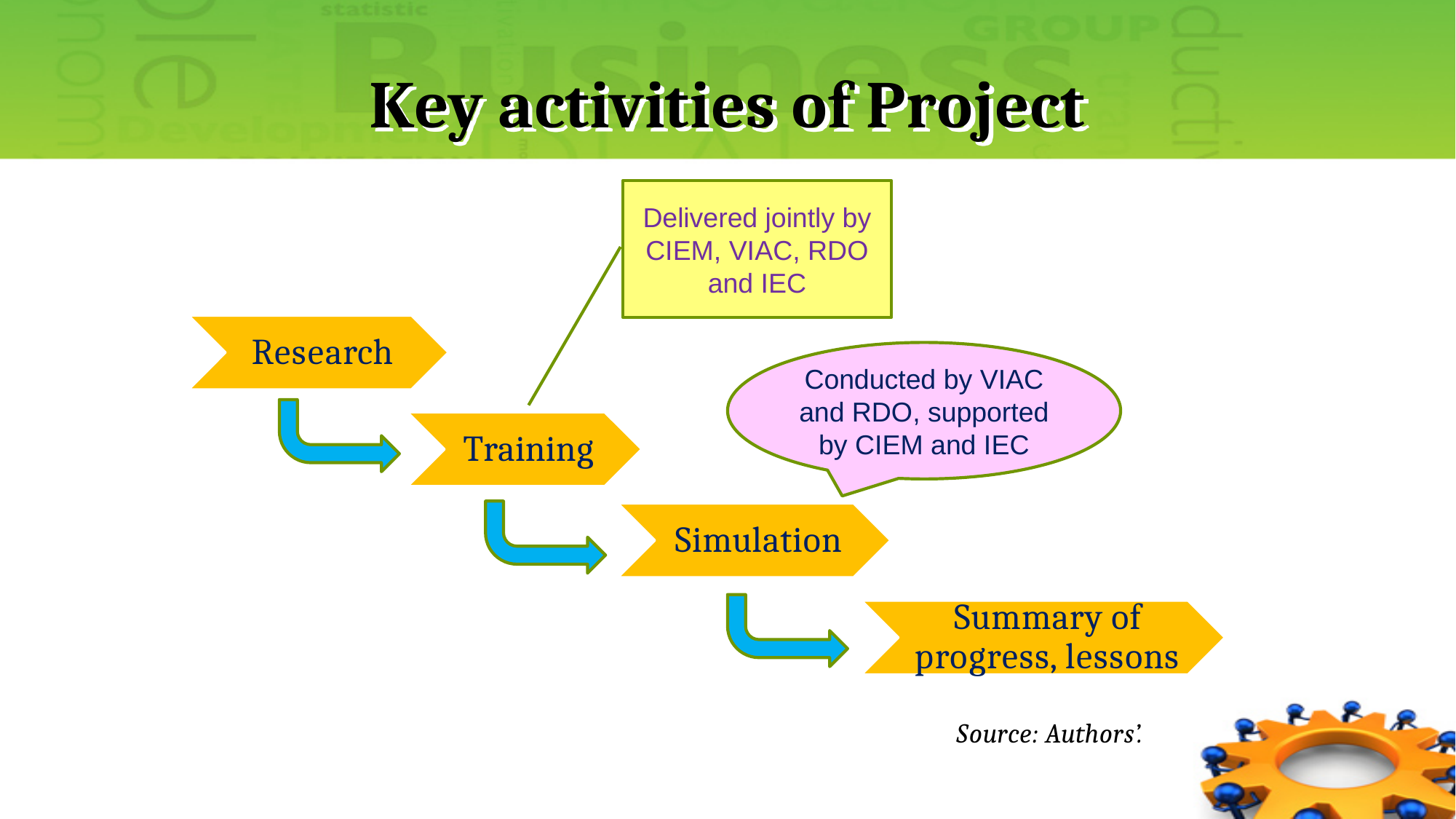

# Key activities of Project
Research
Training
Simulation
Summary of progress, lessons
Delivered jointly by CIEM, VIAC, RDO and IEC
Conducted by VIAC and RDO, supported by CIEM and IEC

Source: Authors’.